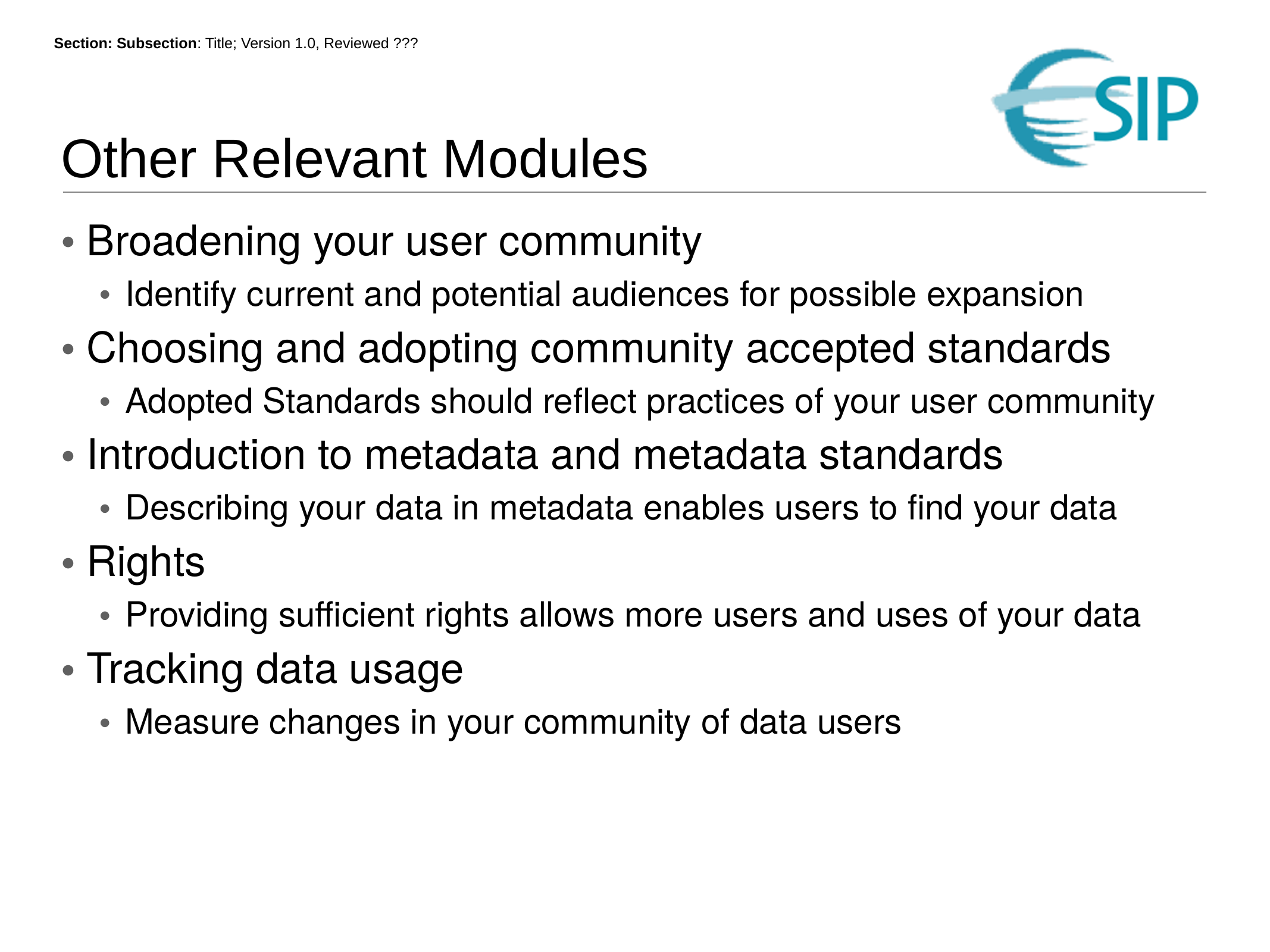

# Other Relevant Modules
Broadening your user community
Identify current and potential audiences for possible expansion
Choosing and adopting community accepted standards
Adopted Standards should reflect practices of your user community
Introduction to metadata and metadata standards
Describing your data in metadata enables users to find your data
Rights
Providing sufficient rights allows more users and uses of your data
Tracking data usage
Measure changes in your community of data users